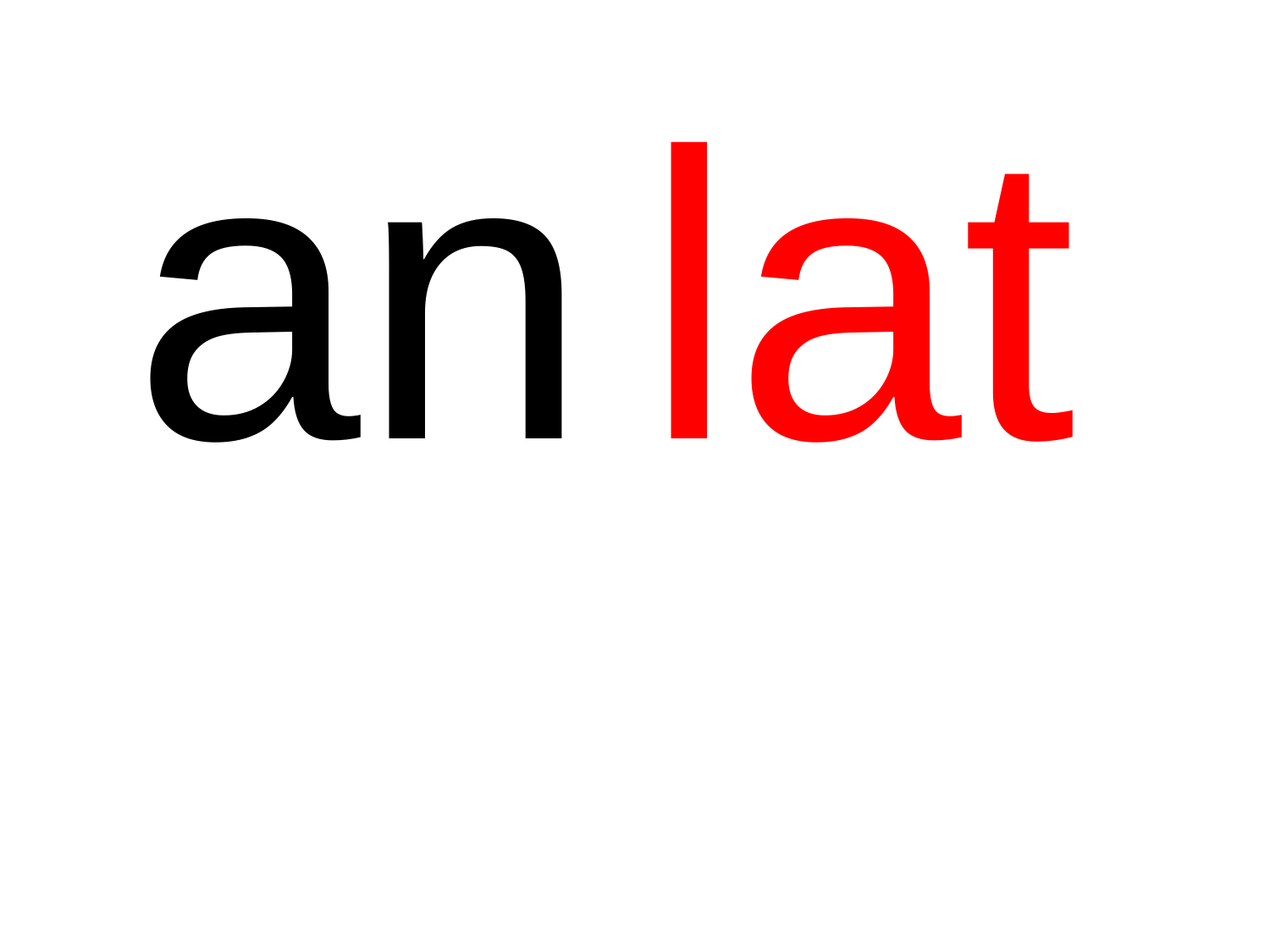

| an |
| --- |
| lat |
| --- |